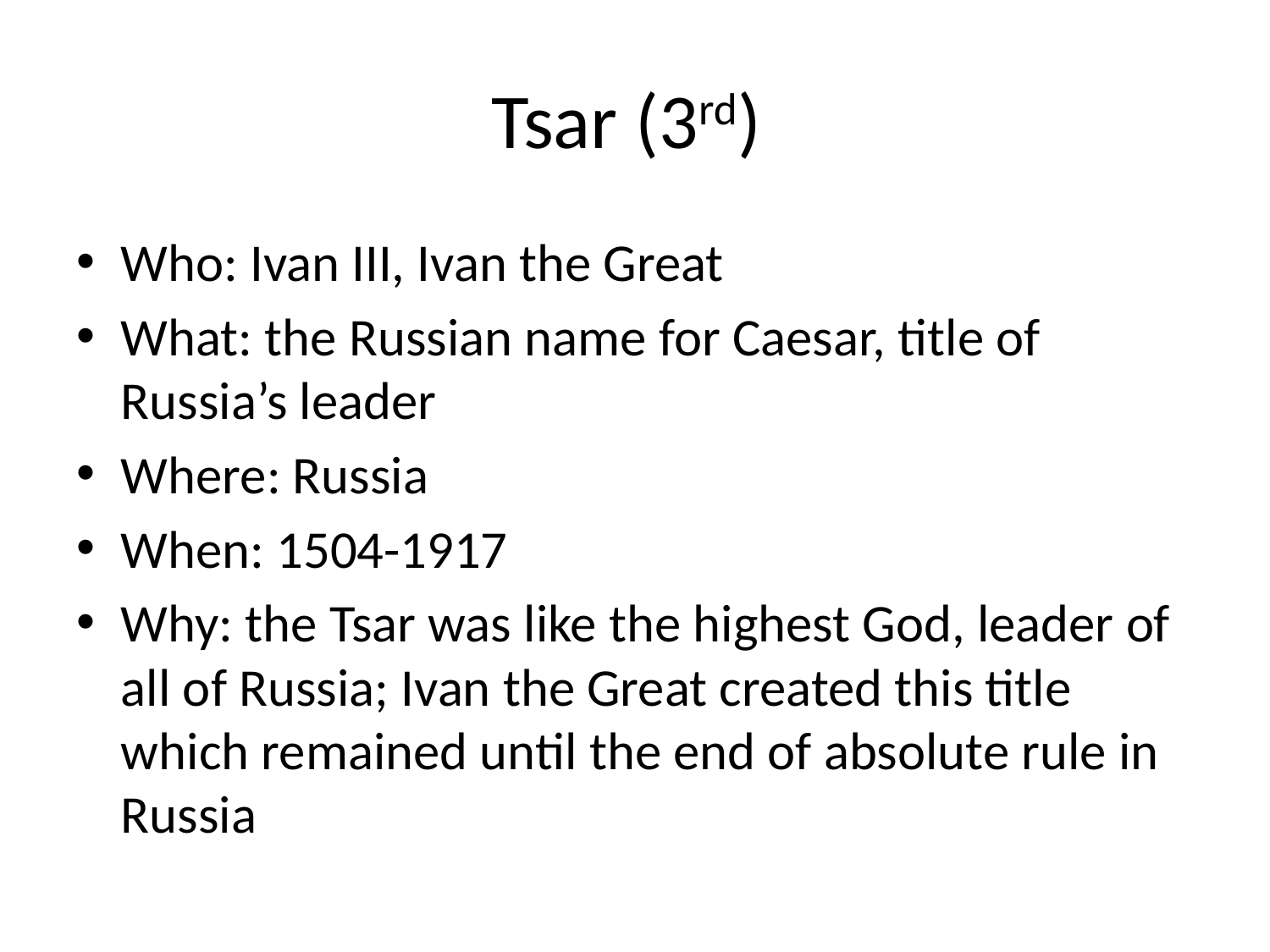

# Tsar (3rd)
Who: Ivan III, Ivan the Great
What: the Russian name for Caesar, title of Russia’s leader
Where: Russia
When: 1504-1917
Why: the Tsar was like the highest God, leader of all of Russia; Ivan the Great created this title which remained until the end of absolute rule in Russia